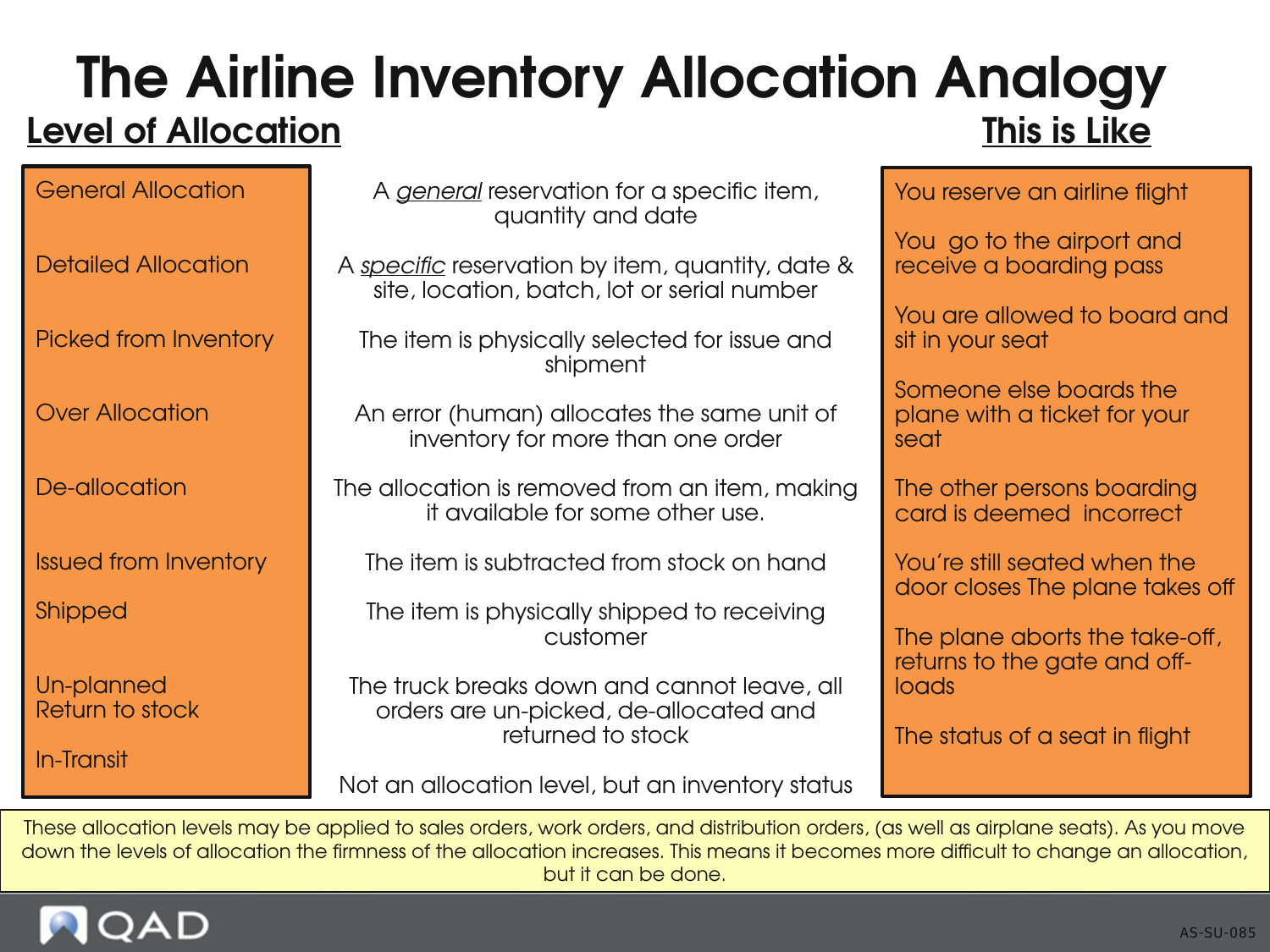

# The Airline Inventory Allocation Analogy
Level of Allocation
This is Like
General Allocation

Detailed Allocation

Picked from Inventory

Over Allocation

De-allocation

Issued from Inventory

Shipped

Un-planned
Return to stock

In-Transit
A general reservation for a specific item, quantity and date

A specific reservation by item, quantity, date & site, location, batch, lot or serial number

The item is physically selected for issue and shipment

An error (human) allocates the same unit of inventory for more than one order

The allocation is removed from an item, making it available for some other use.

The item is subtracted from stock on hand

The item is physically shipped to receiving customer

The truck breaks down and cannot leave, all orders are un-picked, de-allocated and returned to stock

Not an allocation level, but an inventory status
You reserve an airline flight

You  go to the airport and receive a boarding pass

You are allowed to board and sit in your seat

Someone else boards the plane with a ticket for your seat

The other persons boarding card is deemed  incorrect

You’re still seated when the      door closes The plane takes off

The plane aborts the take-off, returns to the gate and off-loads

The status of a seat in flight
These allocation levels may be applied to sales orders, work orders, and distribution orders, (as well as airplane seats). As you move down the levels of allocation the firmness of the allocation increases. This means it becomes more difficult to change an allocation, but it can be done.
AS-SU-085